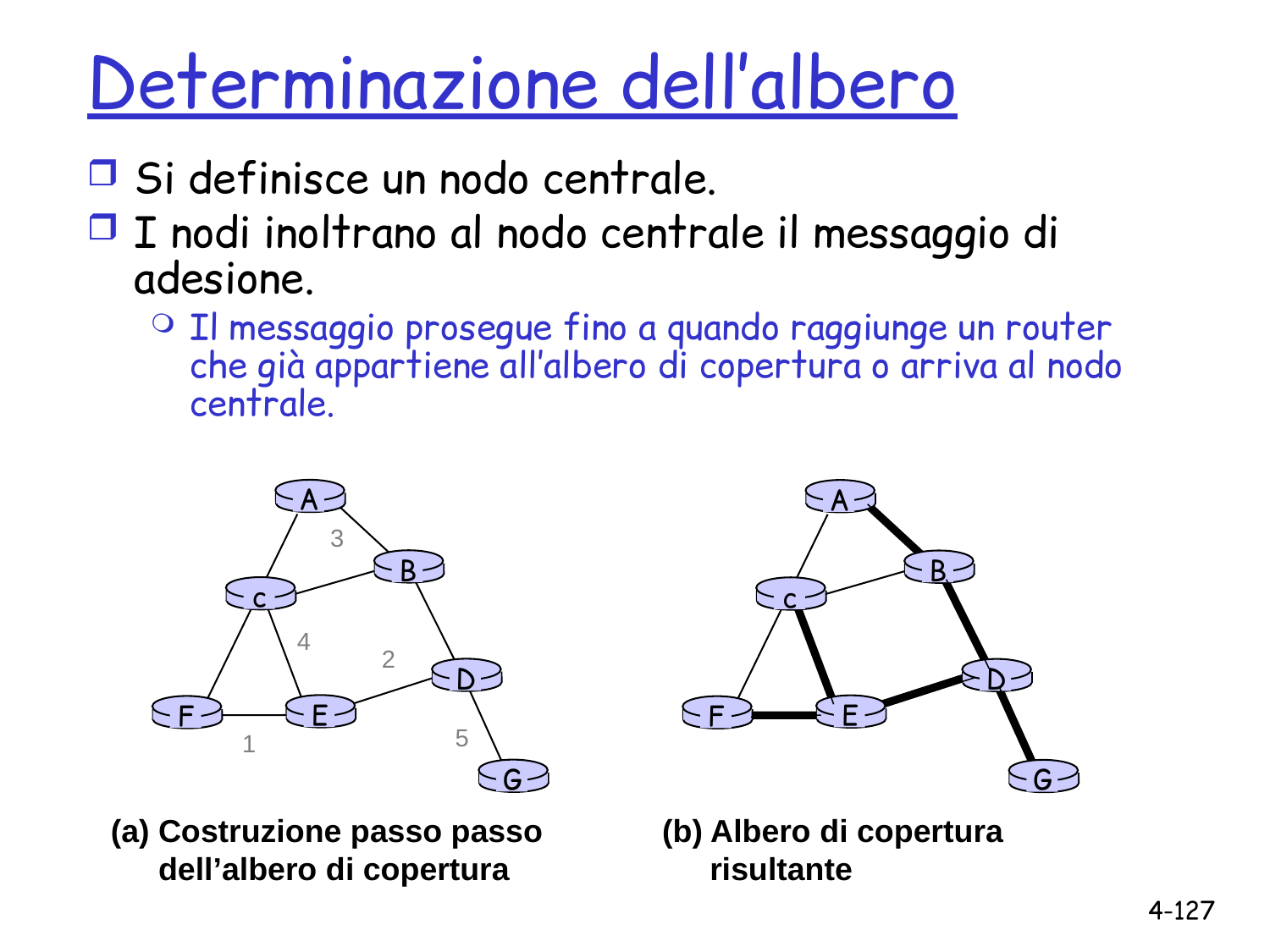

# Determinazione dell’albero
Si definisce un nodo centrale.
I nodi inoltrano al nodo centrale il messaggio di adesione.
Il messaggio prosegue fino a quando raggiunge un router che già appartiene all’albero di copertura o arriva al nodo centrale.
A

A

3
B

B

c

c

4
2
D

D

E

E

F

F

5
1

G

G

Costruzione passo passo dell’albero di copertura
(b) Albero di copertura risultante
4-127